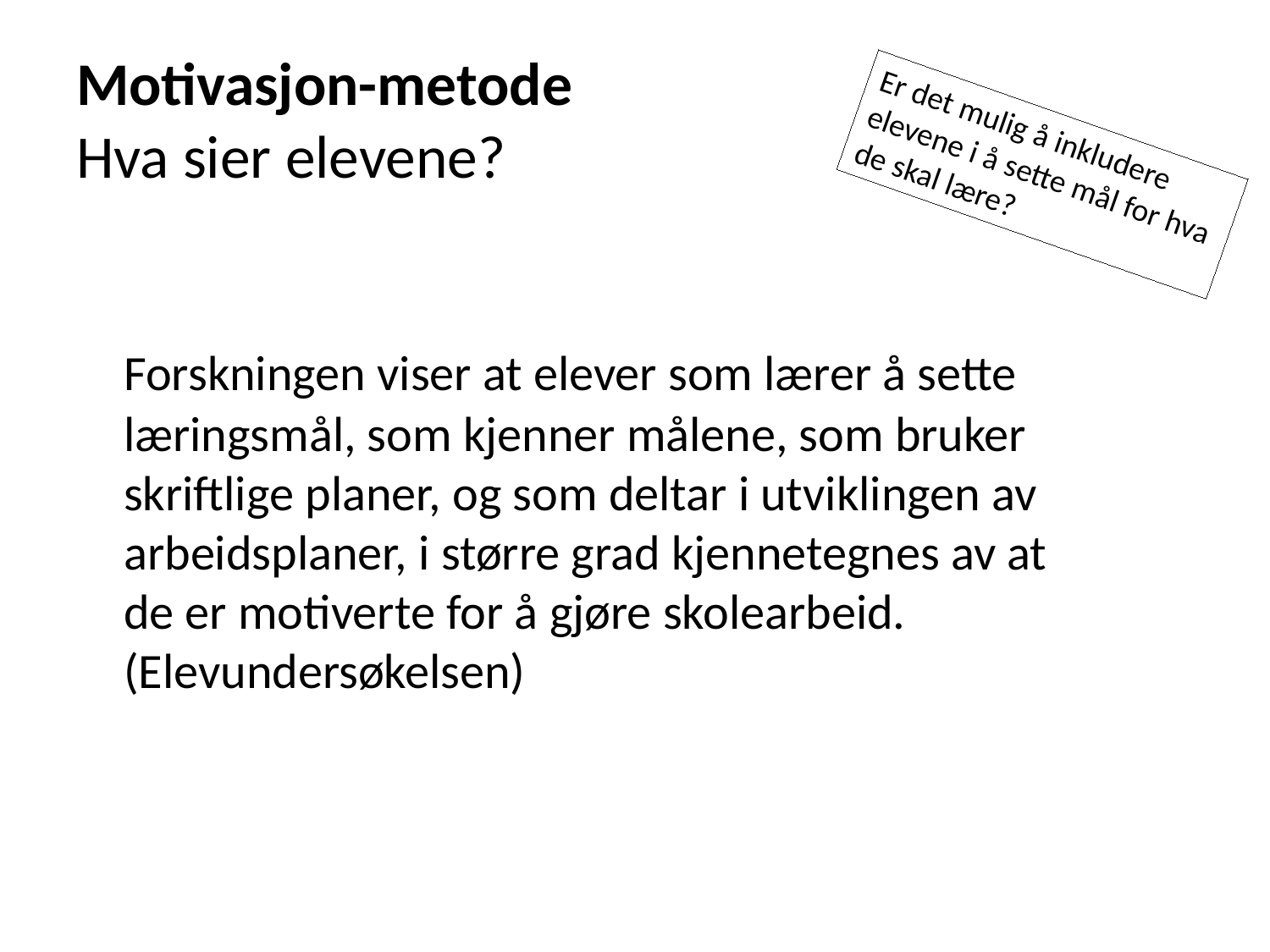

# Motivasjon-metode Hva sier elevene?
Er det mulig å inkludere elevene i å sette mål for hva de skal lære?
	Forskningen viser at elever som lærer å sette læringsmål, som kjenner målene, som bruker skriftlige planer, og som deltar i utviklingen av arbeidsplaner, i større grad kjennetegnes av at de er motiverte for å gjøre skolearbeid. (Elevundersøkelsen)